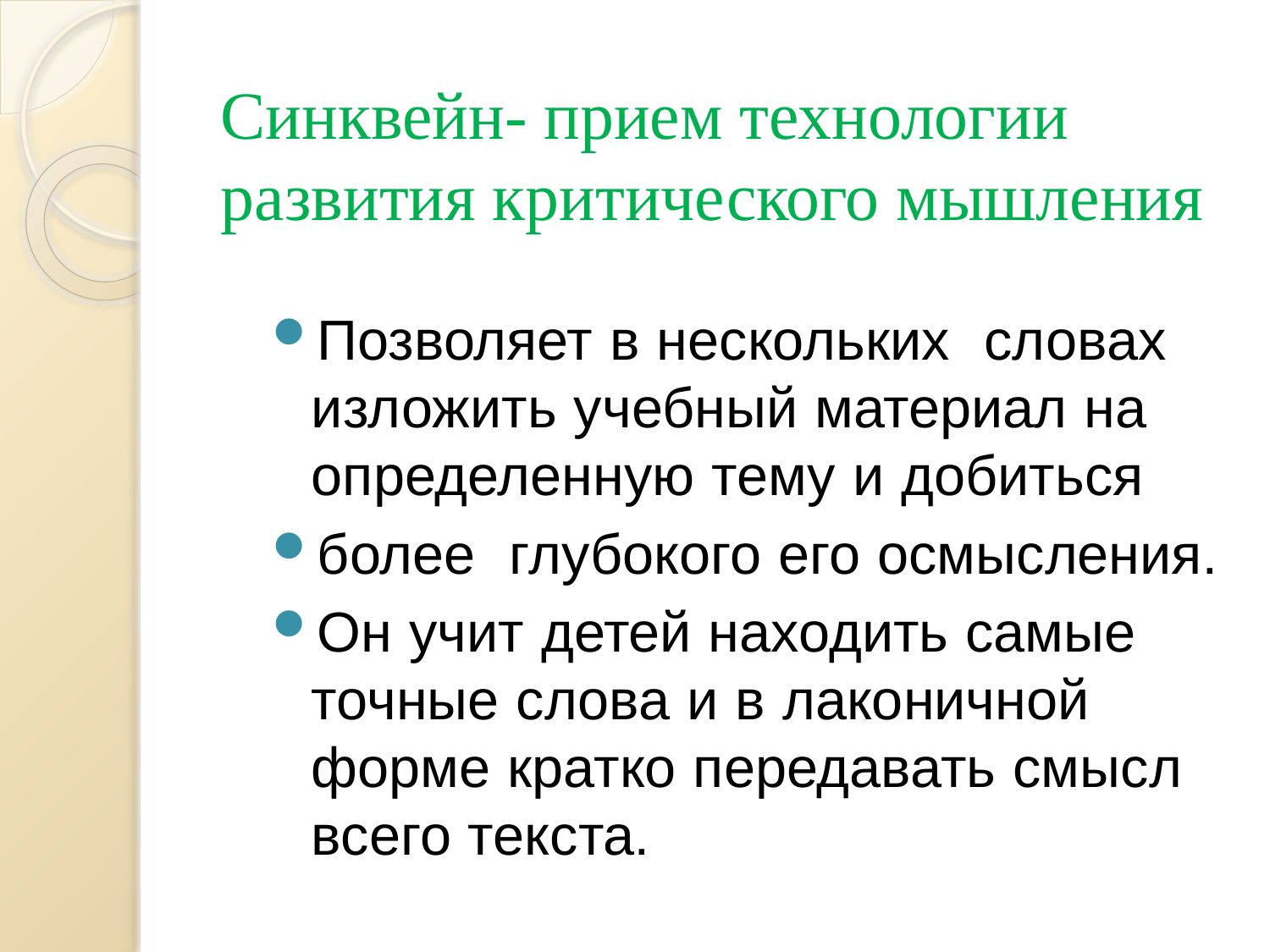

# Синквейн- прием технологии развития критического мышления
Позволяет в нескольких  словах  изложить учебный материал на определенную тему и добиться
более  глубокого его осмысления.
Он учит детей находить самые точные слова и в лаконичной форме кратко передавать смысл всего текста.